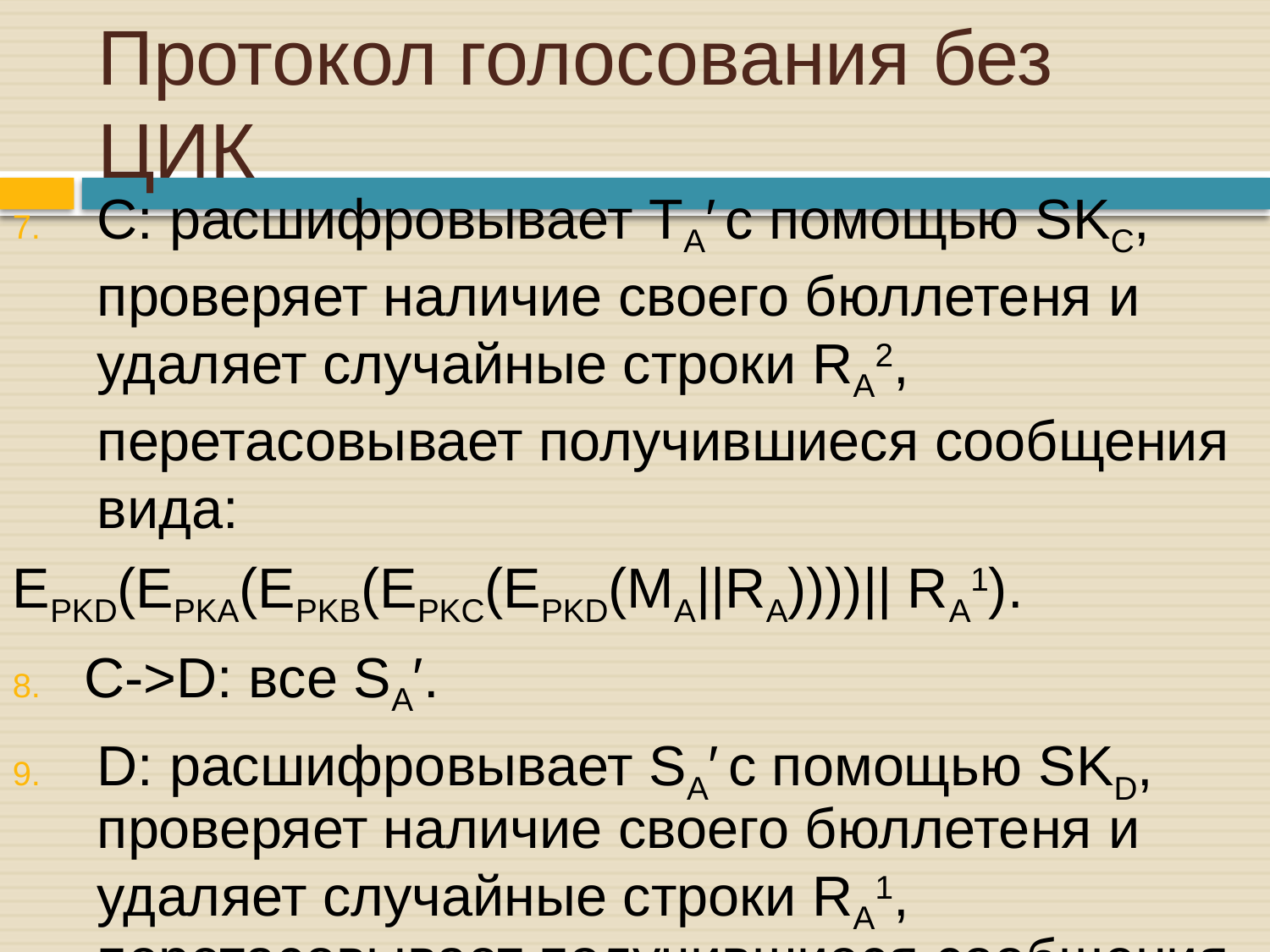

# Протокол голосования без ЦИК
C: расшифровывает TA′ с помощью SKC, проверяет наличие своего бюллетеня и удаляет случайные строки RA2, перетасовывает получившиеся сообщения вида:
EPKD(EPKA(EPKB(EPKC(EPKD(MA||RA))))|| RA1).
C->D: все SA′.
D: расшифровывает SA′ с помощью SKD, проверяет наличие своего бюллетеня и удаляет случайные строки RA1, перетасовывает получившиеся сообщения вида:
EPKA(EPKB(EPKC(EPKD(MA||RA)))).